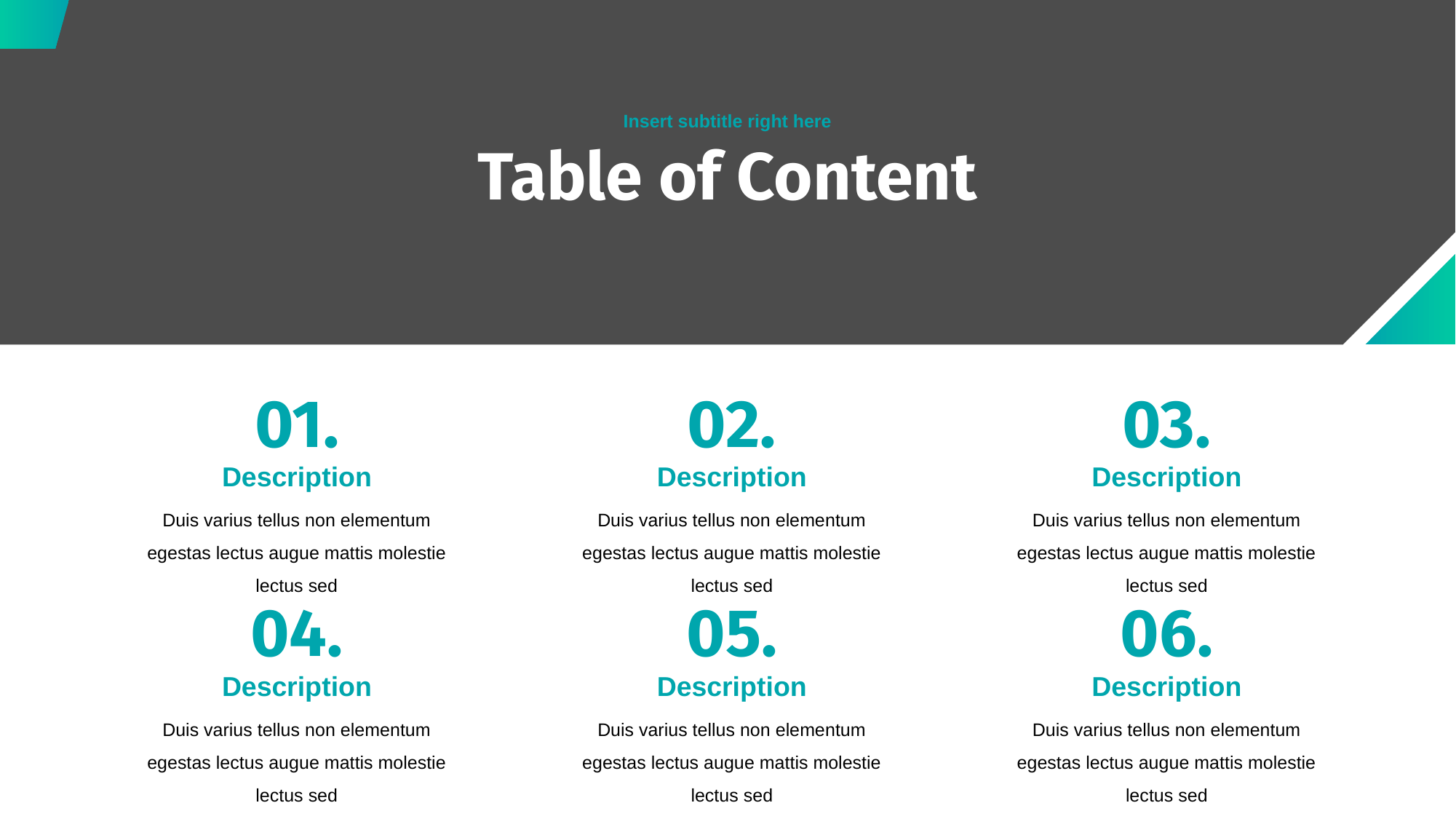

3
Insert subtitle right here
# Table of Content

01.
02.
03.
Description
Description
Description
Duis varius tellus non elementum egestas lectus augue mattis molestie lectus sed
Duis varius tellus non elementum egestas lectus augue mattis molestie lectus sed
Duis varius tellus non elementum egestas lectus augue mattis molestie lectus sed
04.
05.
06.
Description
Description
Description
Duis varius tellus non elementum egestas lectus augue mattis molestie lectus sed
Duis varius tellus non elementum egestas lectus augue mattis molestie lectus sed
Duis varius tellus non elementum egestas lectus augue mattis molestie lectus sed